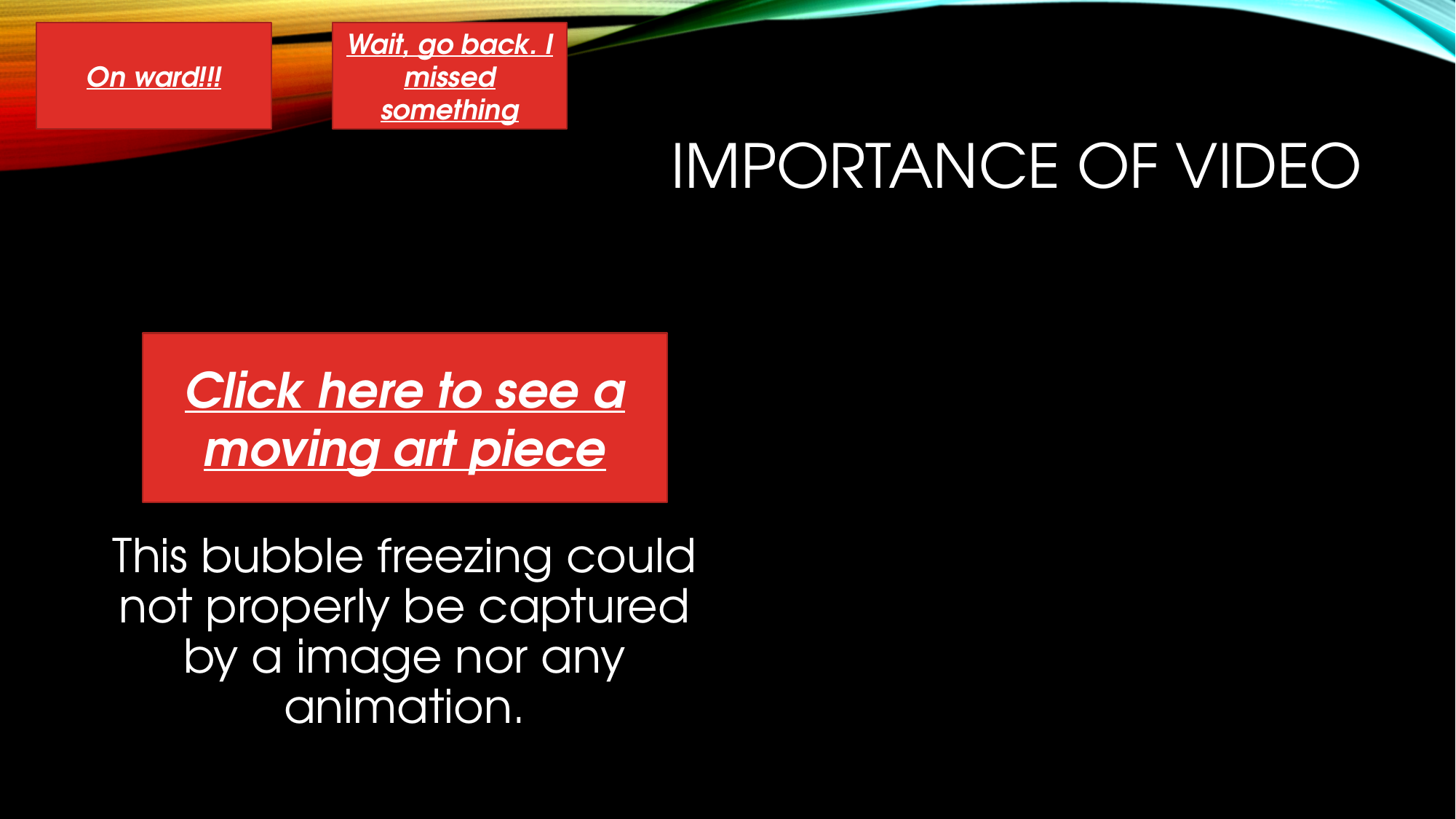

On ward!!!
Wait, go back. I missed something
# Importance of video

This bubble freezing could not properly be captured by a image nor any animation.
Click here to see a moving art piece